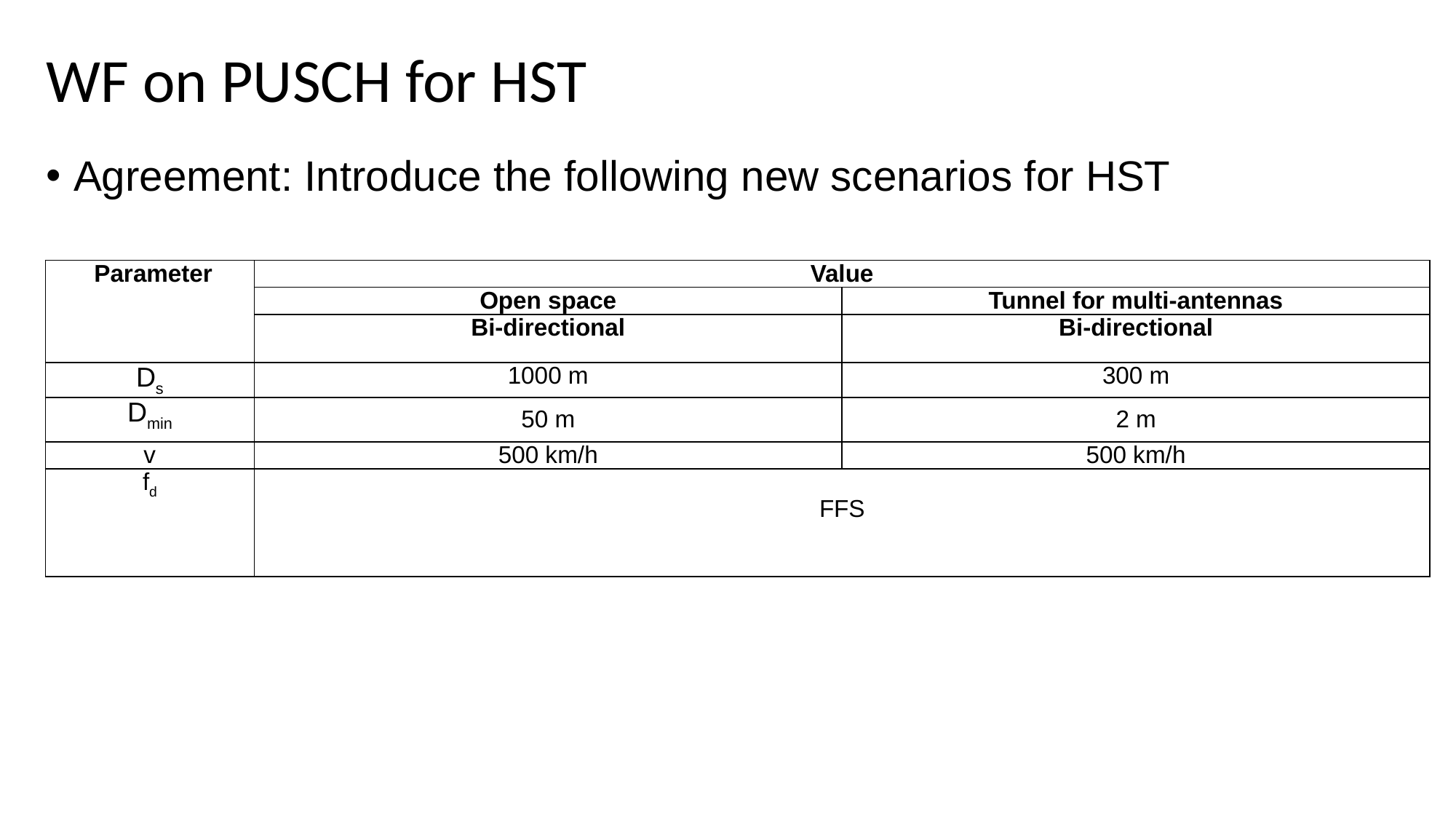

# WF on PUSCH for HST
Agreement: Introduce the following new scenarios for HST

| Parameter | Value |  |
| --- | --- | --- |
|  | Open space | Tunnel for multi-antennas |
|  | Bi-directional | Bi-directional |
| Ds | 1000 m | 300 m |
| Dmin | 50 m | 2 m |
| v | 500 km/h | 500 km/h |
| fd | FFS |  |